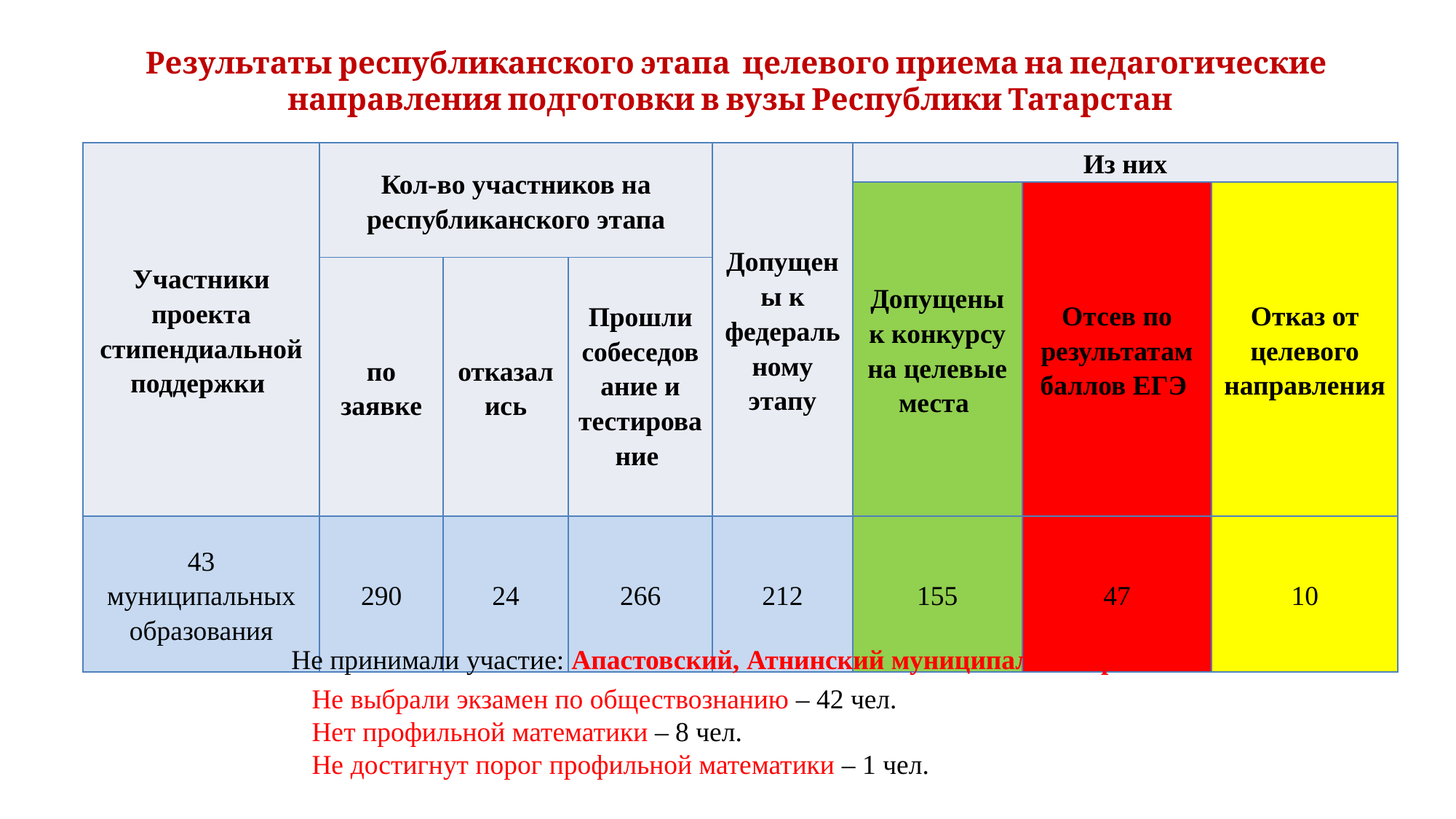

Результаты республиканского этапа  целевого приема на педагогические направления подготовки в вузы Республики Татарстан

| Участники проекта стипендиальной поддержки | Кол-во участников на республиканского этапа |  |  | Допущены к федеральному этапу | Из них |  |  |
| --- | --- | --- | --- | --- | --- | --- | --- |
|  |  |  |  |  | Допущены к конкурсу на целевые места | Отсев по результатам баллов ЕГЭ | Отказ от целевого направления |
|  | по заявке | отказались | Прошли собеседование и тестирование |  |  |  |  |
| 43 муниципальных образования | 290 | 24 | 266 | 212 | 155 | 47 | 10 |
Не принимали участие: Апастовский, Атнинский муниципальные районы
Не выбрали экзамен по обществознанию – 42 чел.
Нет профильной математики – 8 чел.
Не достигнут порог профильной математики – 1 чел.